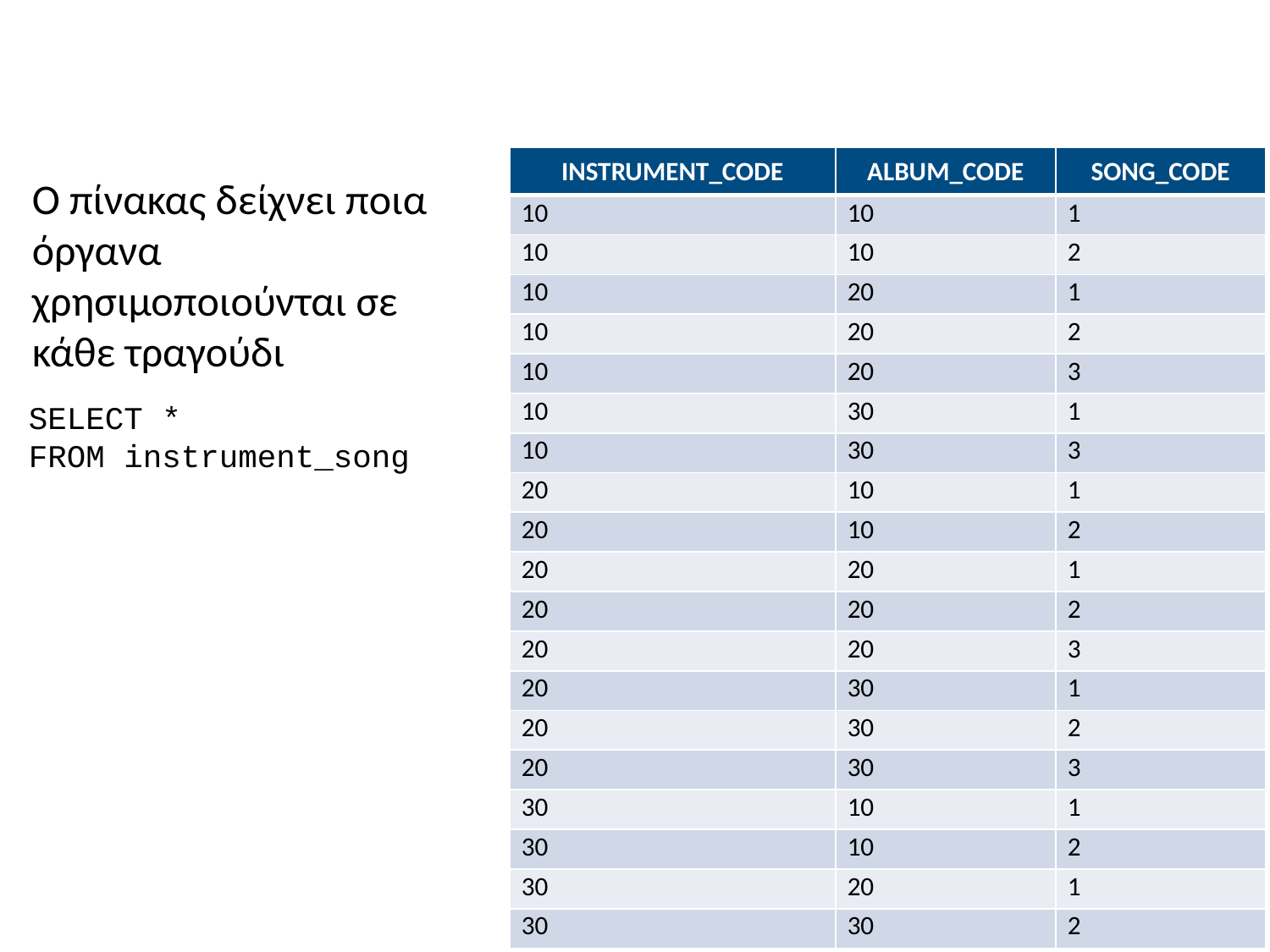

#
| INSTRUMENT\_CODE | ALBUM\_CODE | SONG\_CODE |
| --- | --- | --- |
| 10 | 10 | 1 |
| 10 | 10 | 2 |
| 10 | 20 | 1 |
| 10 | 20 | 2 |
| 10 | 20 | 3 |
| 10 | 30 | 1 |
| 10 | 30 | 3 |
| 20 | 10 | 1 |
| 20 | 10 | 2 |
| 20 | 20 | 1 |
| 20 | 20 | 2 |
| 20 | 20 | 3 |
| 20 | 30 | 1 |
| 20 | 30 | 2 |
| 20 | 30 | 3 |
| 30 | 10 | 1 |
| 30 | 10 | 2 |
| 30 | 20 | 1 |
| 30 | 30 | 2 |
Ο πίνακας δείχνει ποια όργανα χρησιμοποιούνται σε κάθε τραγούδι
SELECT *
FROM instrument_song